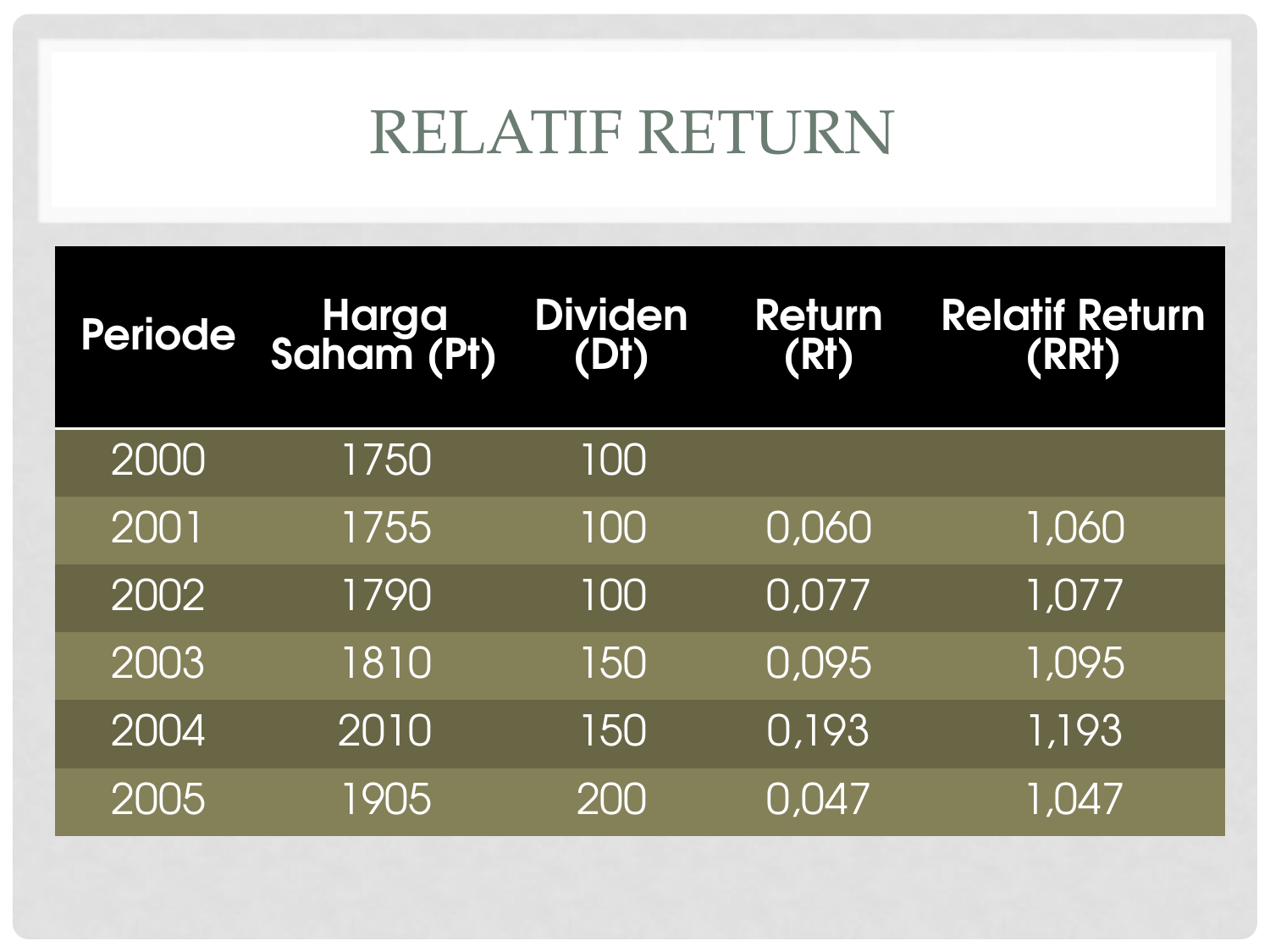

# Relatif return
| Periode | Harga Saham (Pt) | Dividen (Dt) | Return (Rt) | Relatif Return (RRt) |
| --- | --- | --- | --- | --- |
| 2000 | 1750 | 100 |  |  |
| 2001 | 1755 | 100 | 0,060 | 1,060 |
| 2002 | 1790 | 100 | 0,077 | 1,077 |
| 2003 | 1810 | 150 | 0,095 | 1,095 |
| 2004 | 2010 | 150 | 0,193 | 1,193 |
| 2005 | 1905 | 200 | 0,047 | 1,047 |